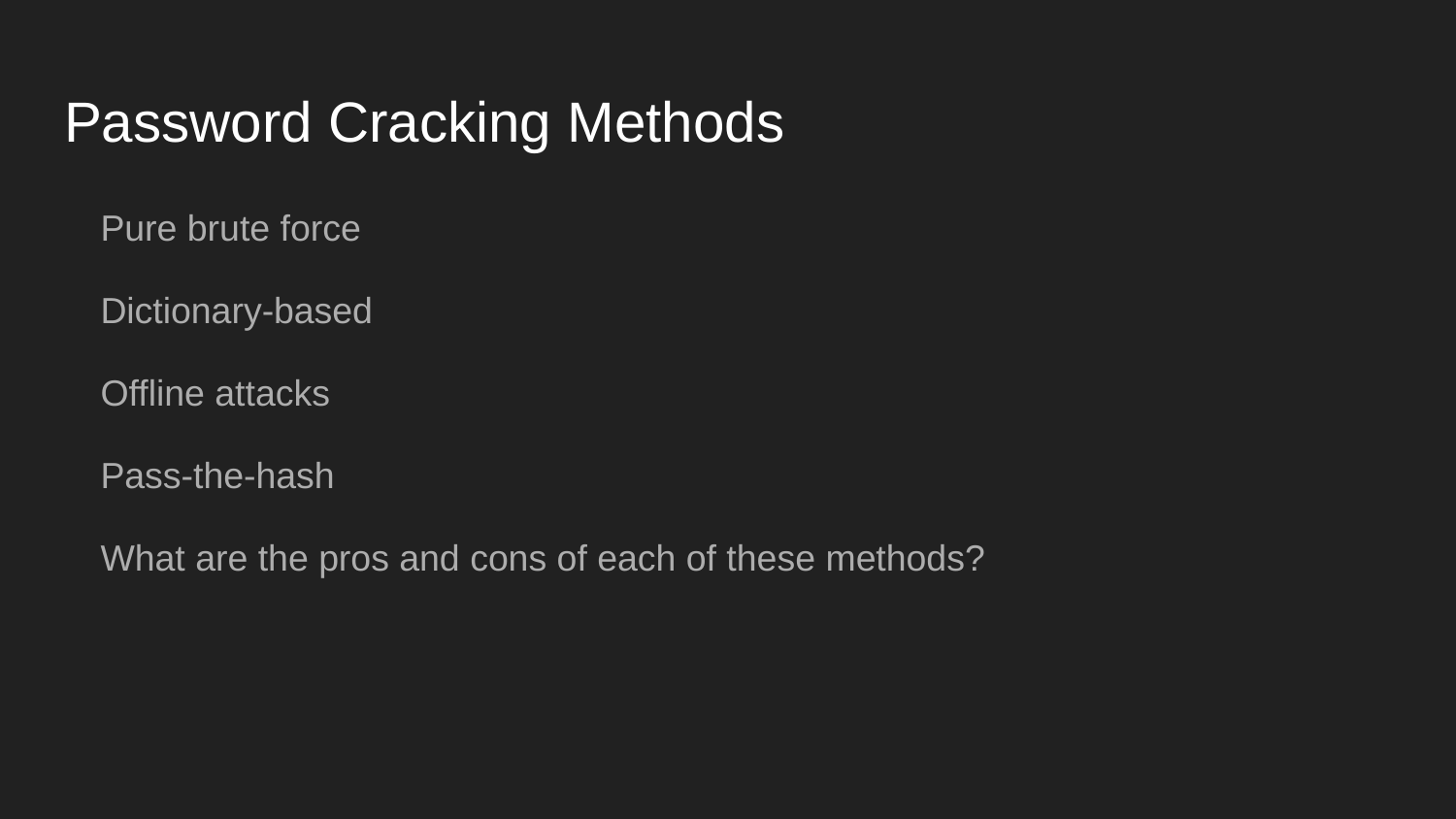

# Password Cracking Methods
Pure brute force
Dictionary-based
Offline attacks
Pass-the-hash
What are the pros and cons of each of these methods?